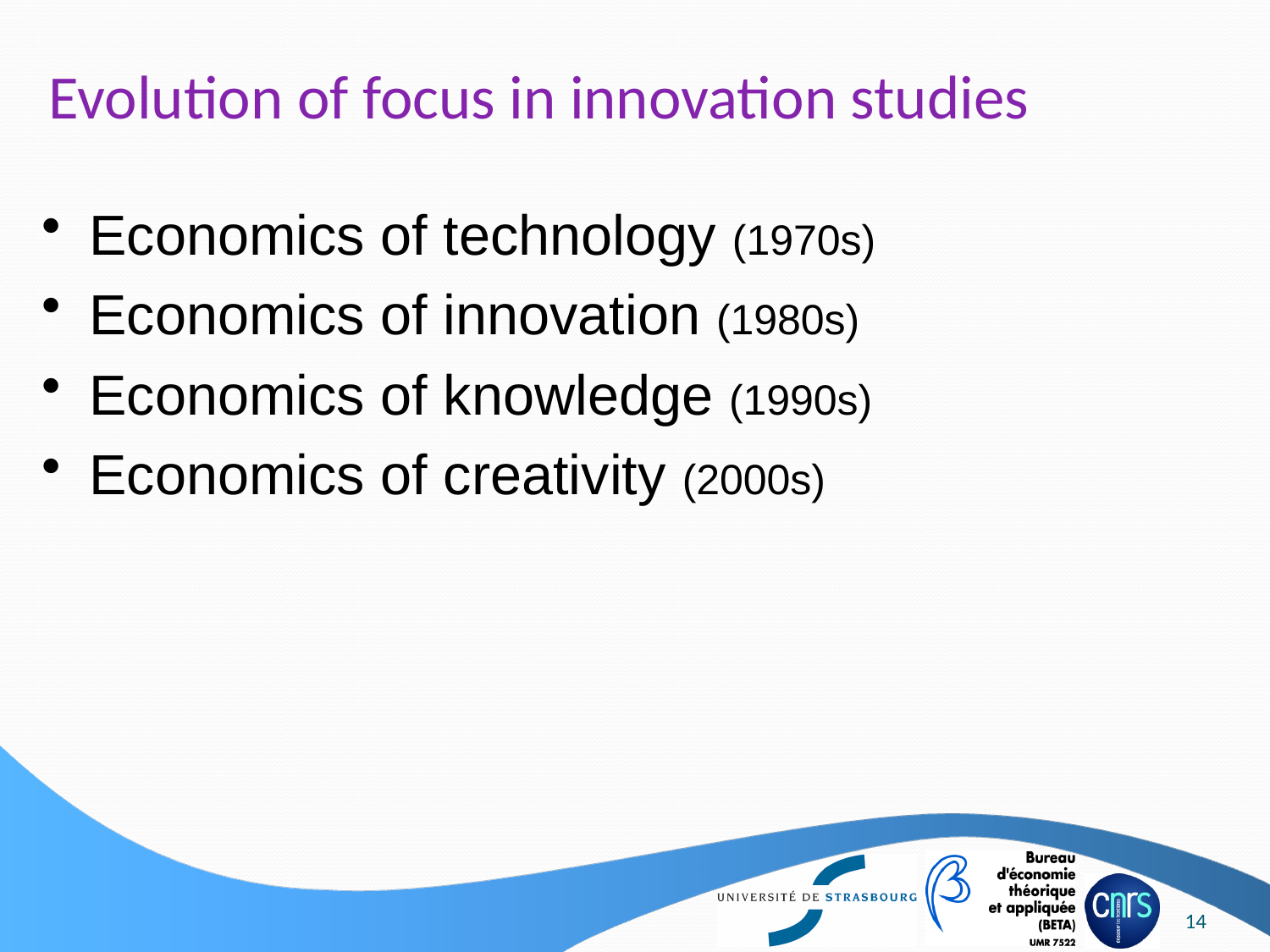

# Evolution of focus in innovation studies
Economics of technology (1970s)
Economics of innovation (1980s)
Economics of knowledge (1990s)
Economics of creativity (2000s)
14